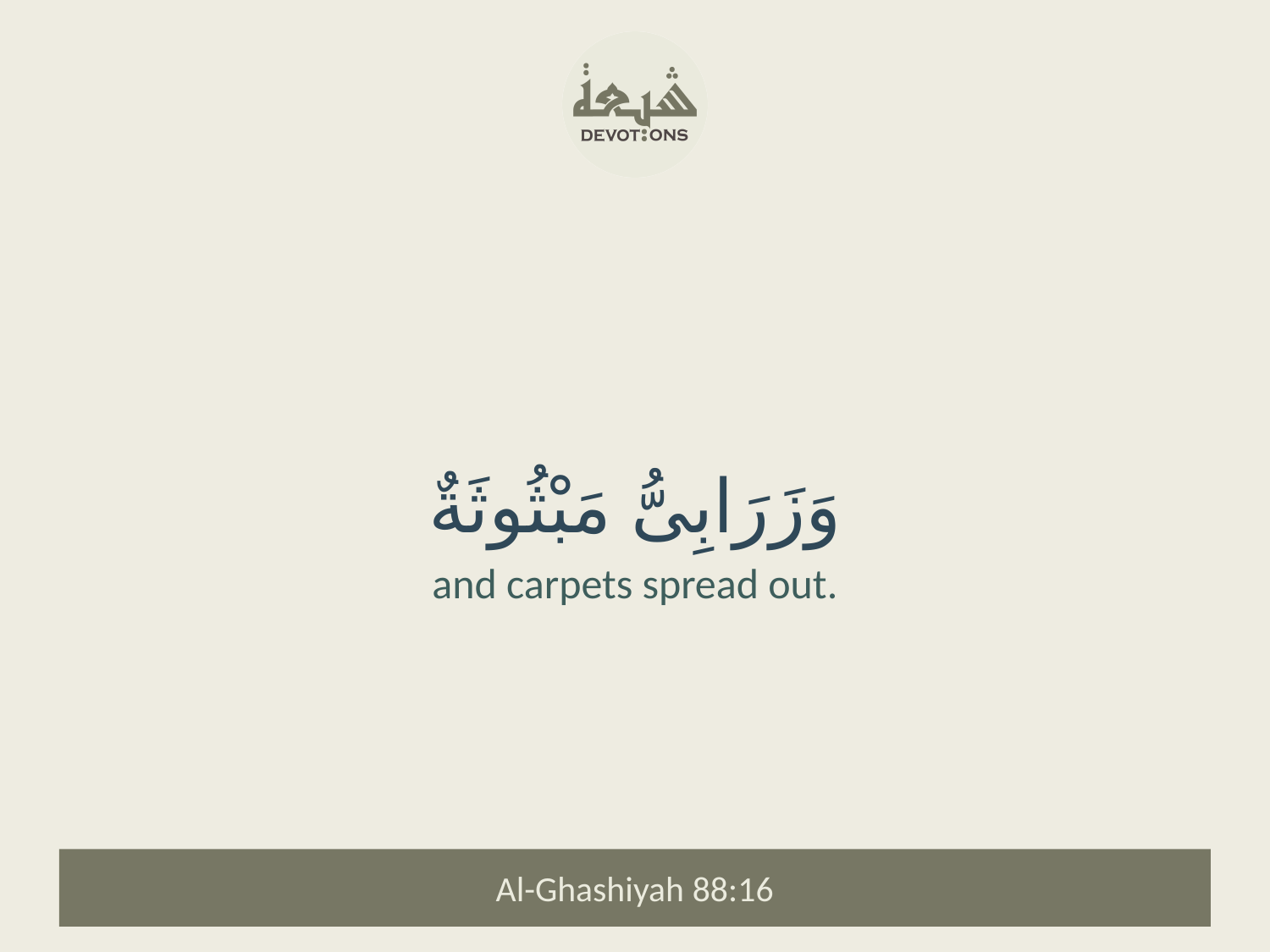

وَزَرَابِىُّ مَبْثُوثَةٌ
and carpets spread out.
Al-Ghashiyah 88:16